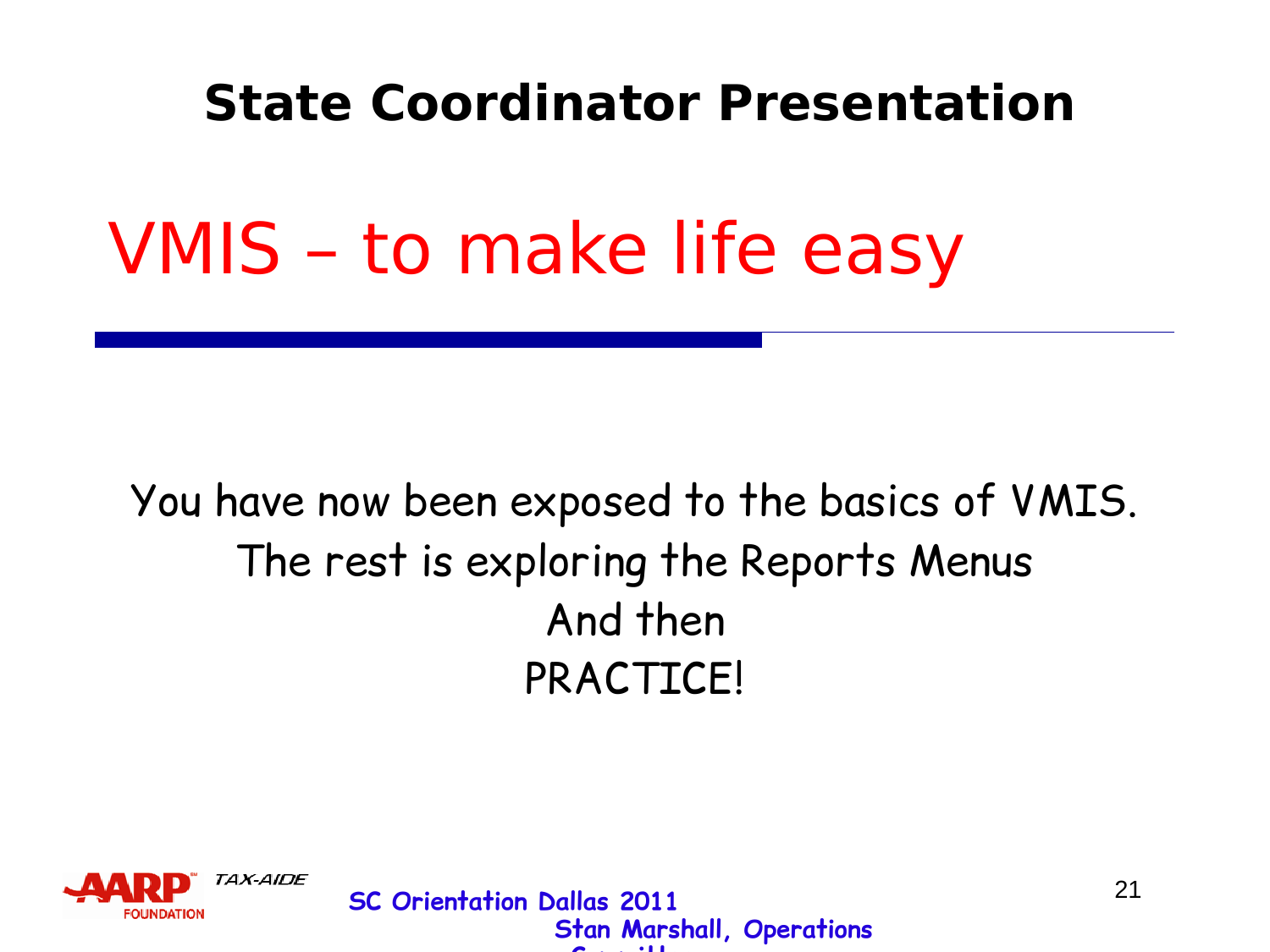

State Coordinator Presentation
# VMIS – to make life easy
You have now been exposed to the basics of VMIS.
The rest is exploring the Reports Menus
And then
PRACTICE!